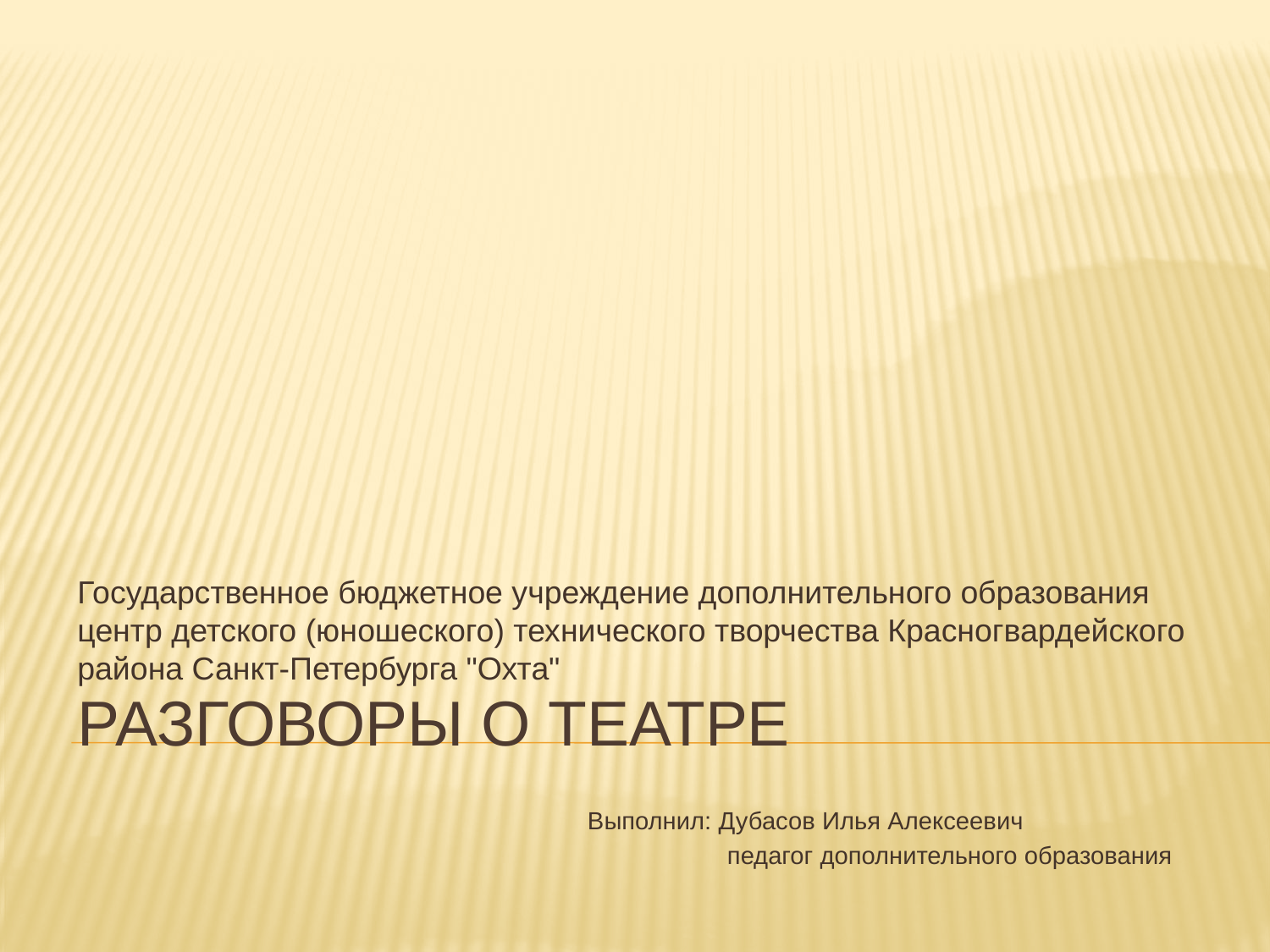

Государственное бюджетное учреждение дополнительного образования центр детского (юношеского) технического творчества Красногвардейского района Санкт-Петербурга "Охта"

# Разговоры о театре
Выполнил: Дубасов Илья Алексеевич
                    педагог дополнительного образования